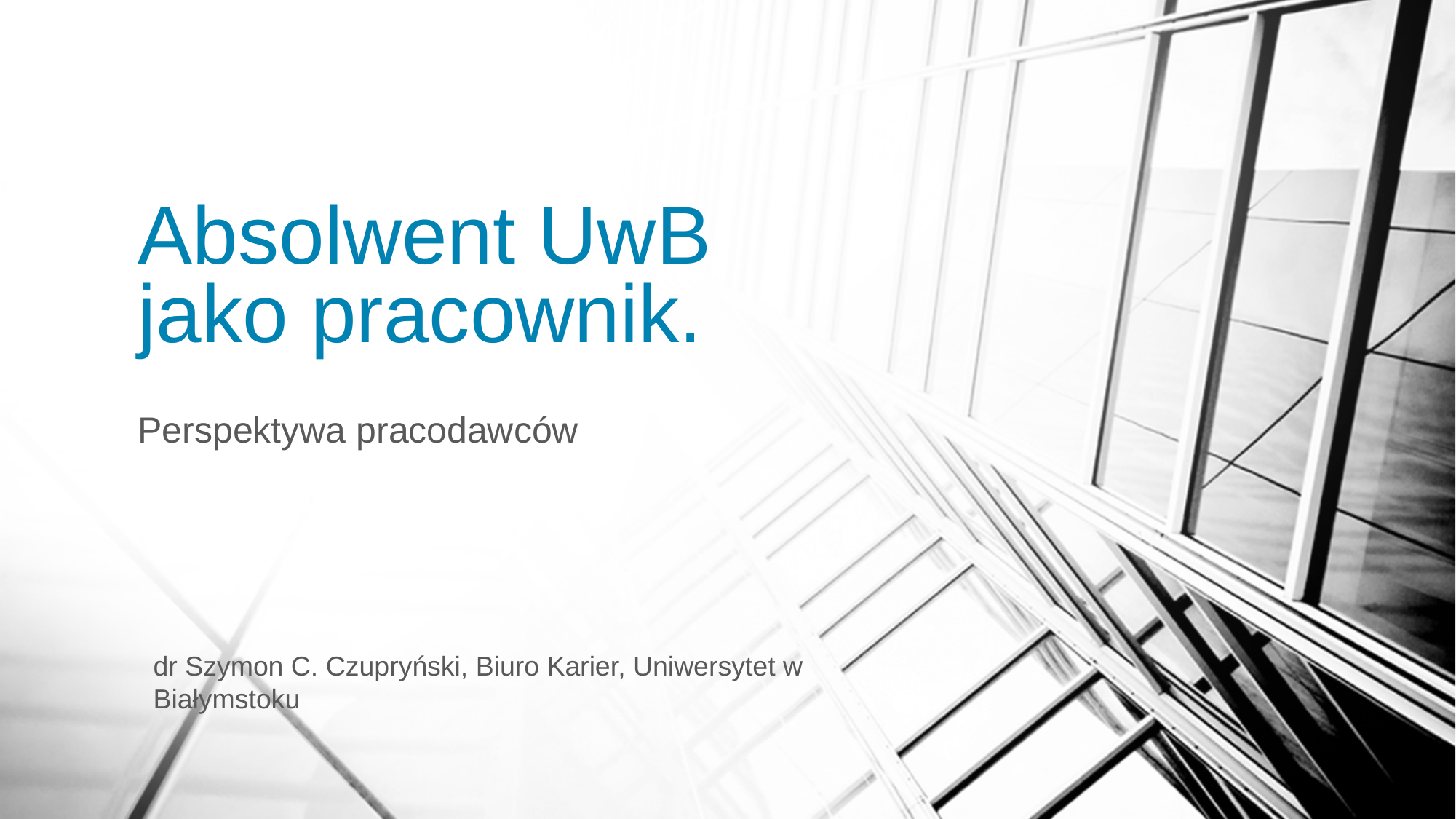

# Absolwent UwB jako pracownik.
Perspektywa pracodawców
dr Szymon C. Czupryński, Biuro Karier, Uniwersytet w Białymstoku